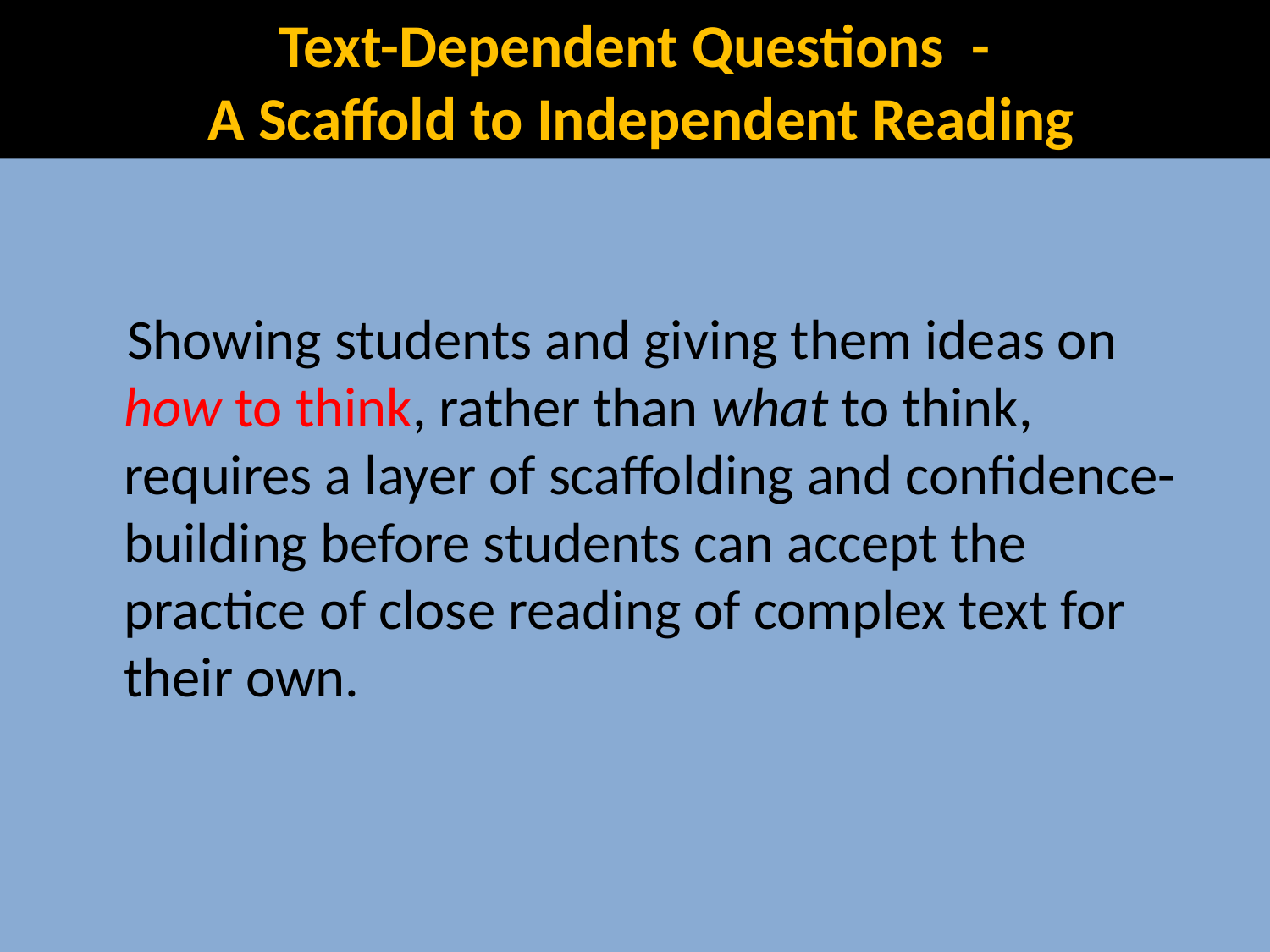

# Text-Dependent Questions  - A Scaffold to Independent Reading
    Showing students and giving them ideas on how to think, rather than what to think, requires a layer of scaffolding and confidence-building before students can accept the practice of close reading of complex text for their own.